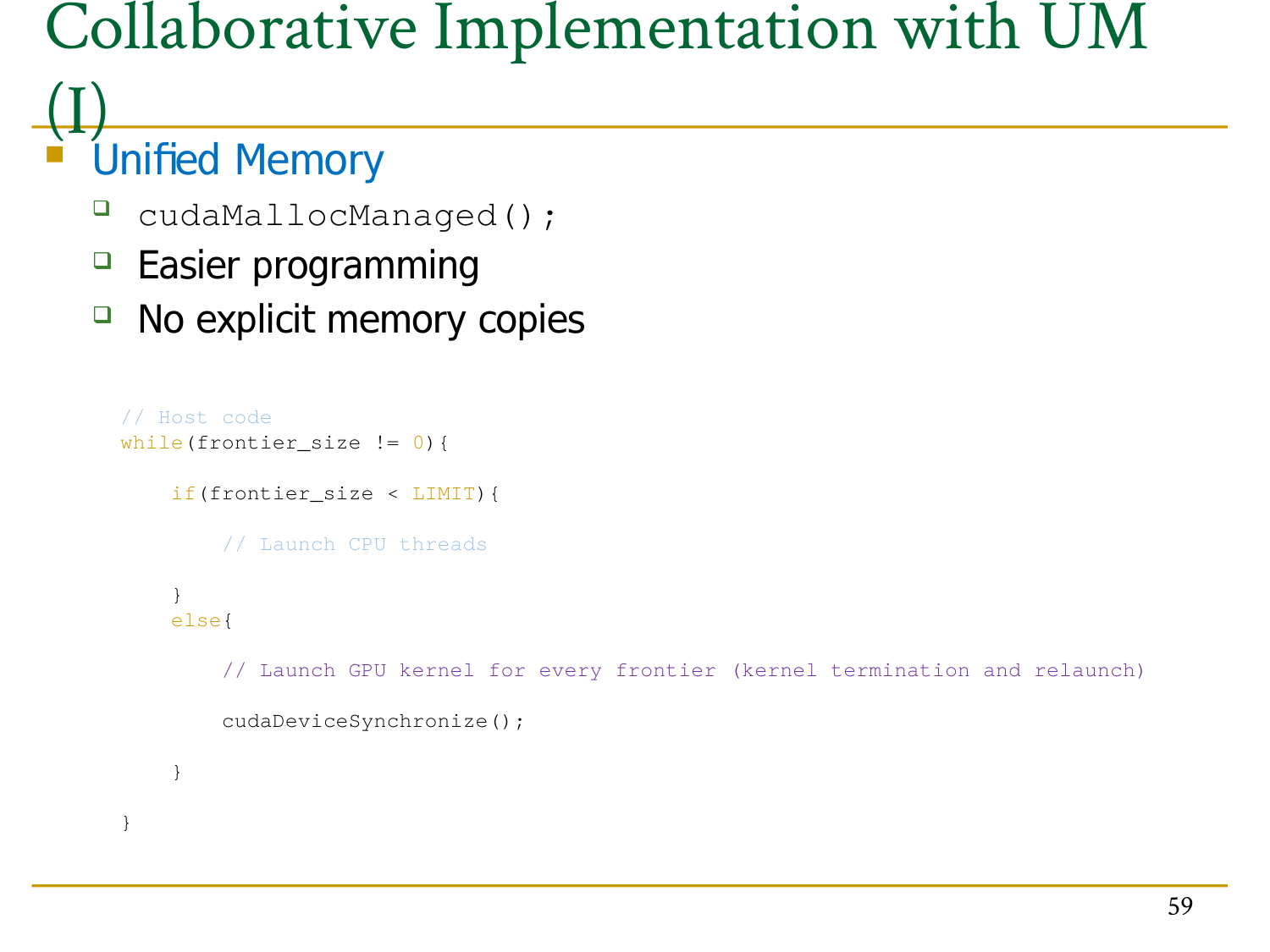

# Collaborative Implementation with UM (I)
Unified Memory
cudaMallocManaged();
Easier programming
No explicit memory copies

 // Host code
 while(frontier_size != 0){

     if(frontier_size < LIMIT){

         // Launch CPU threads

     }
     else{

         // Launch GPU kernel for every frontier (kernel termination and relaunch)

         cudaDeviceSynchronize();

     }

 }
59